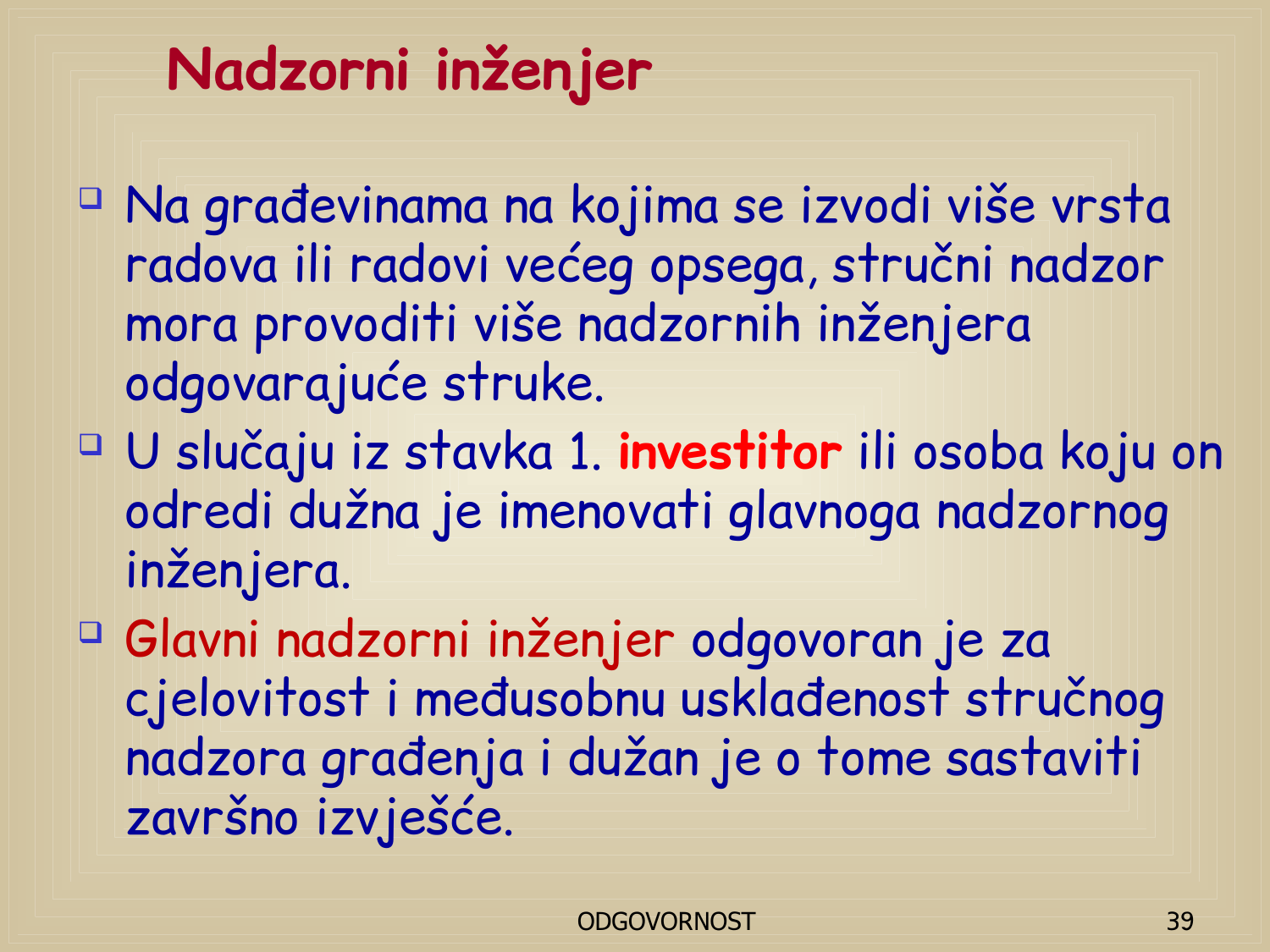

# Nadzorni inženjer
Na građevinama na kojima se izvodi više vrsta radova ili radovi većeg opsega, stručni nadzor mora provoditi više nadzornih inženjera odgovarajuće struke.
U slučaju iz stavka 1. investitor ili osoba koju on odredi dužna je imenovati glavnoga nadzornog inženjera.
Glavni nadzorni inženjer odgovoran je za cjelovitost i međusobnu usklađenost stručnog nadzora građenja i dužan je o tome sastaviti završno izvješće.

ODGOVORNOST
39